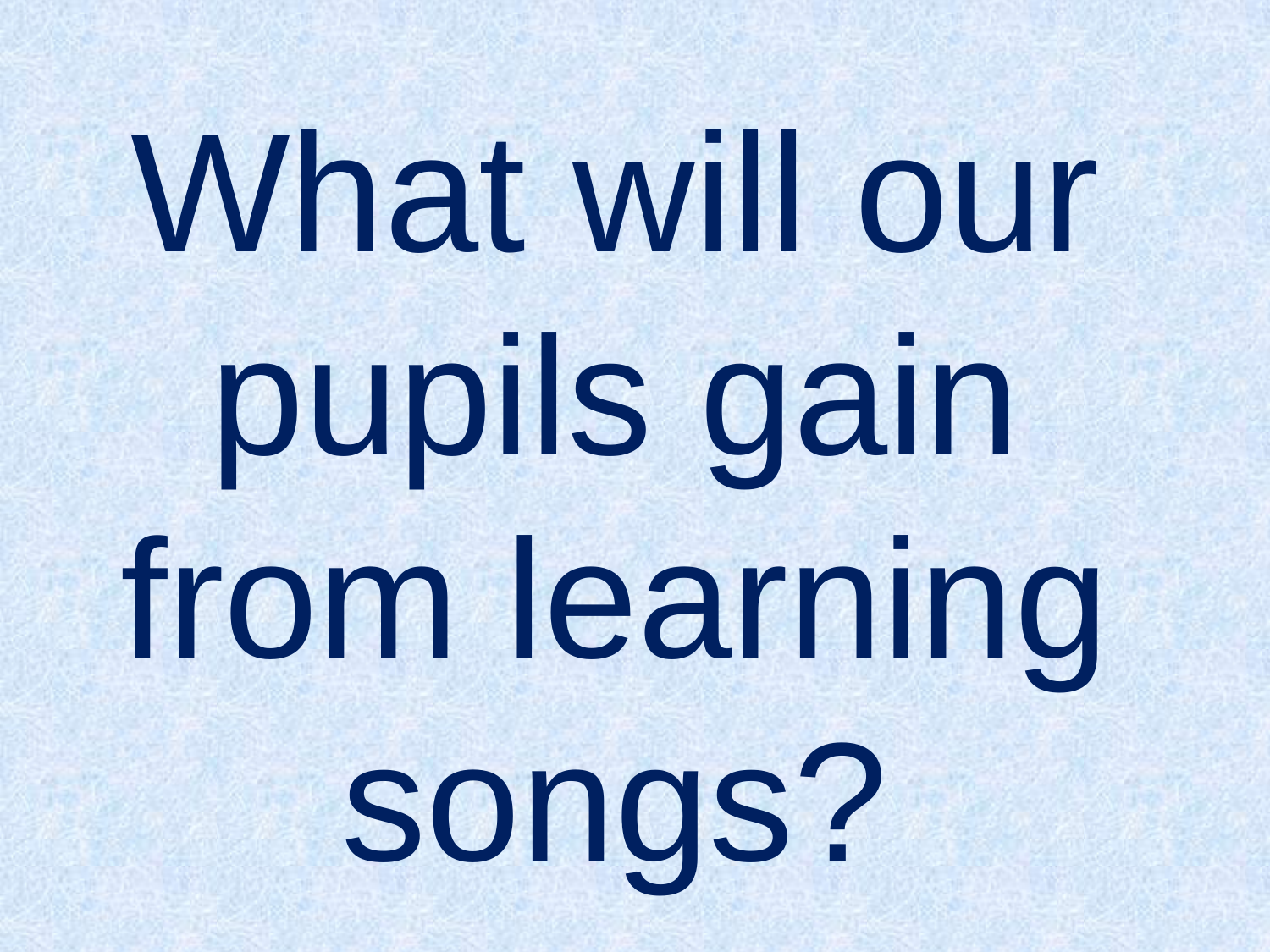

What will our pupils gain from learning songs?